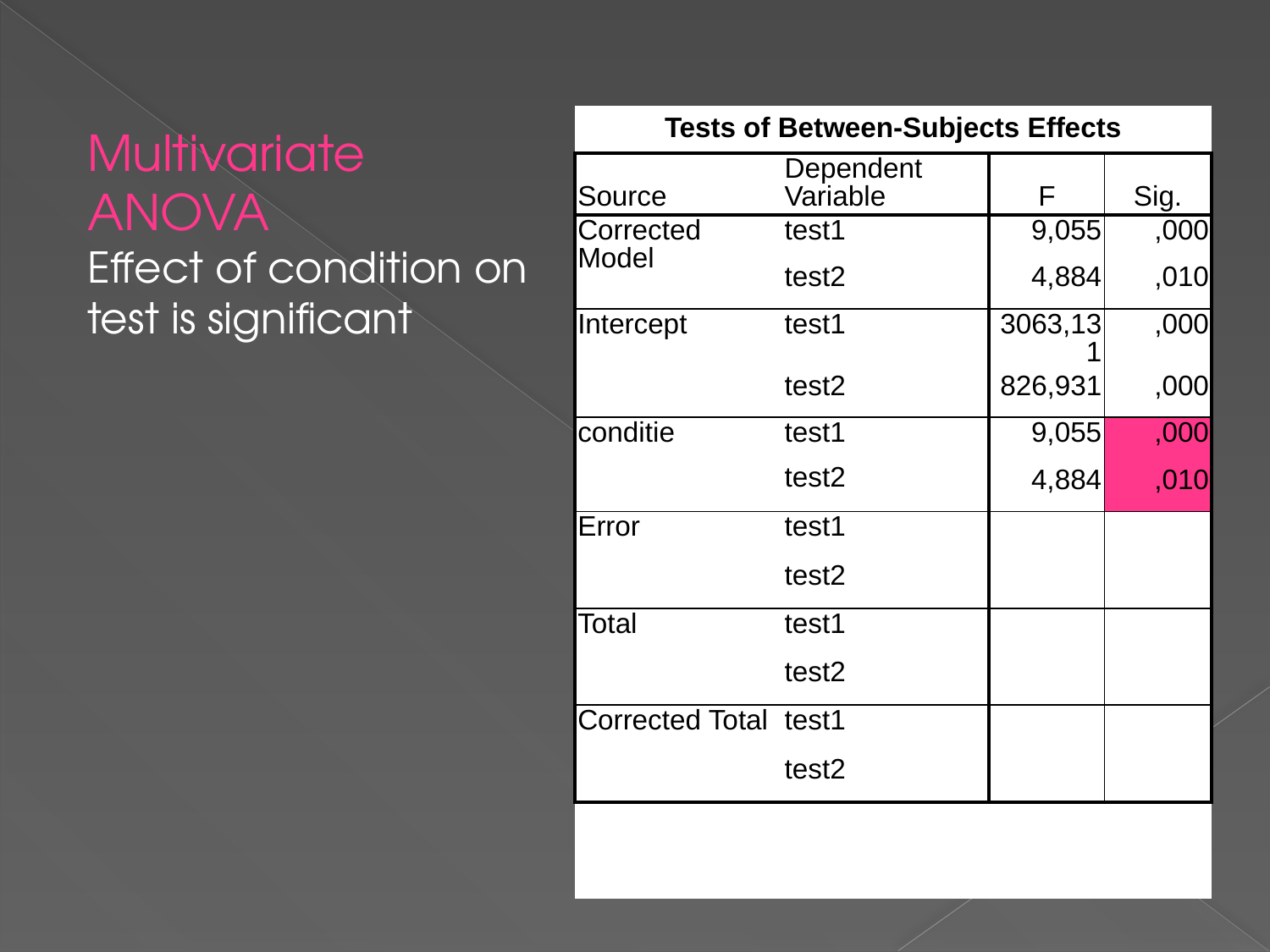

| Tests of Between-Subjects Effects |  |  |  |
| --- | --- | --- | --- |
| Source | Dependent Variable | F | Sig. |
| Corrected Model | test1 | 9,055 | ,000 |
|  | test2 | 4,884 | ,010 |
| Intercept | test1 | 3063,131 | ,000 |
|  | test2 | 826,931 | ,000 |
| conditie | test1 | 9,055 | ,000 |
|  | test2 | 4,884 | ,010 |
| Error | test1 |  |  |
|  | test2 |  |  |
| Total | test1 |  |  |
|  | test2 |  |  |
| Corrected Total | test1 |  |  |
|  | test2 |  |  |
|  |  |  |  |
|  |  |  |  |
Multivariate ANOVA
Effect of condition on test is significant